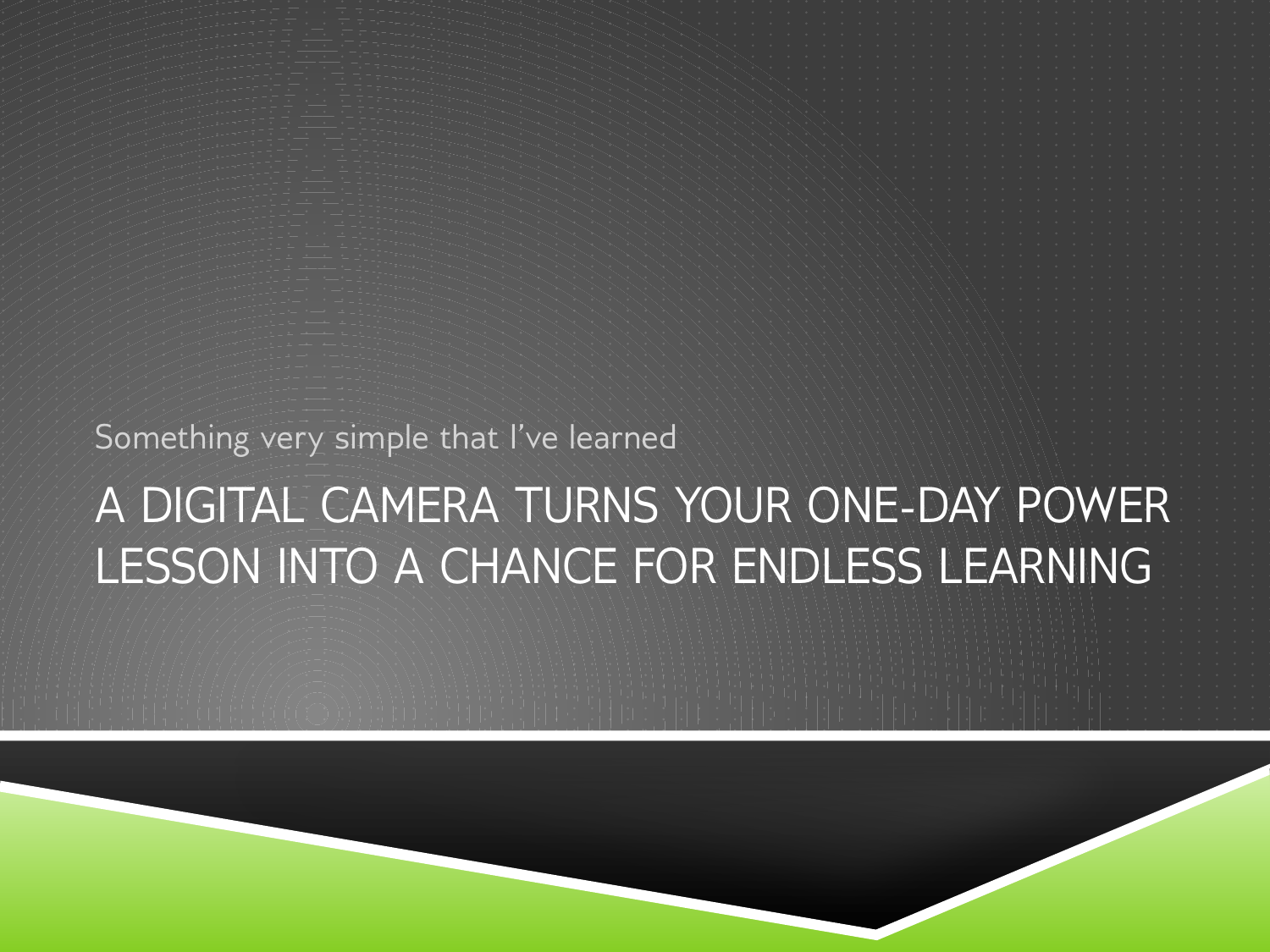

Something very simple that I’ve learned
# A digital camera turns your one-day power lesson into a chance for endless learning